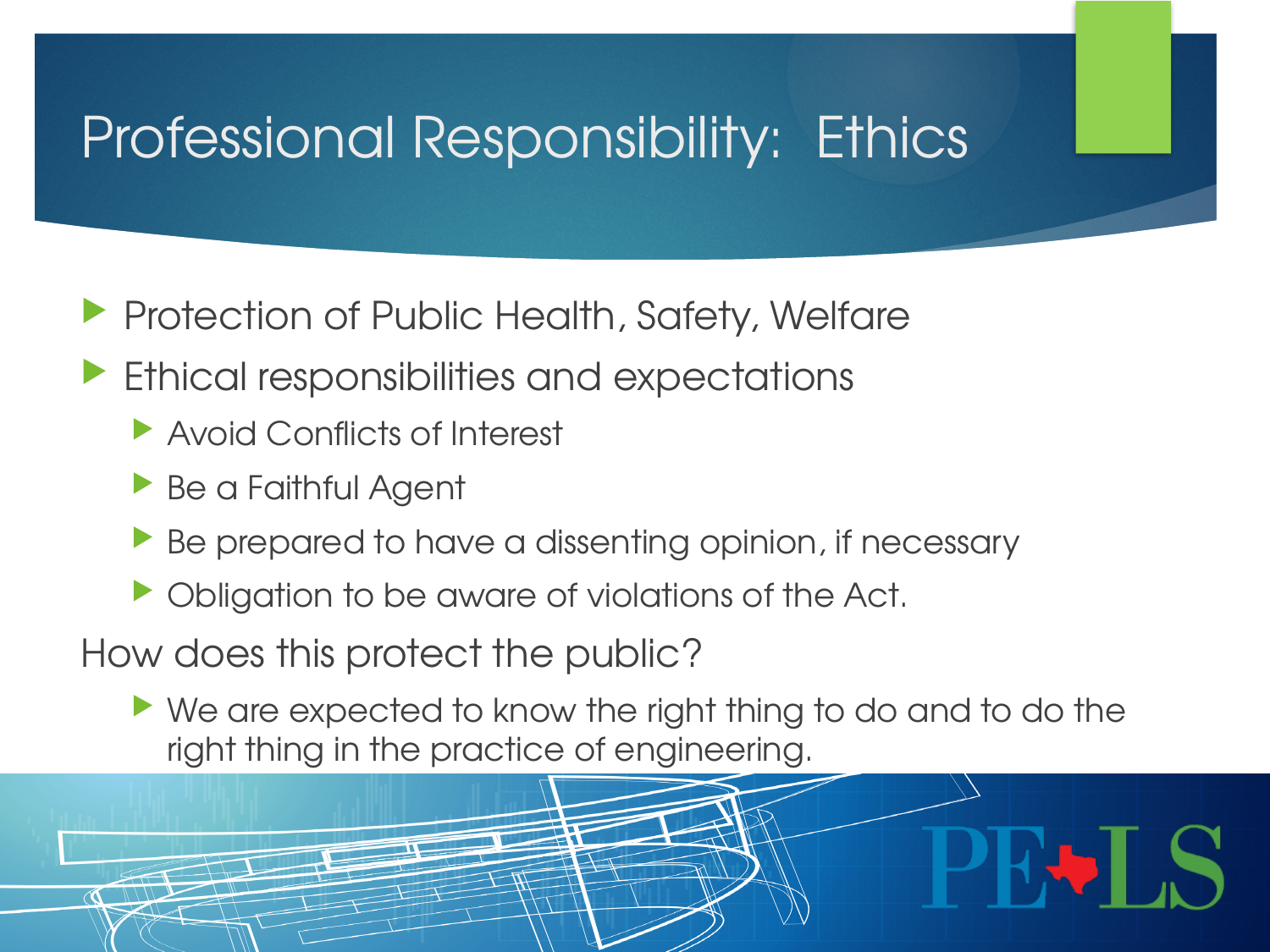

# Professional Responsibility:  Ethics
Protection of Public Health, Safety, Welfare
Ethical responsibilities and expectations
Avoid Conflicts of Interest
Be a Faithful Agent
Be prepared to have a dissenting opinion, if necessary
Obligation to be aware of violations of the Act.
How does this protect the public?
We are expected to know the right thing to do and to do the right thing in the practice of engineering.